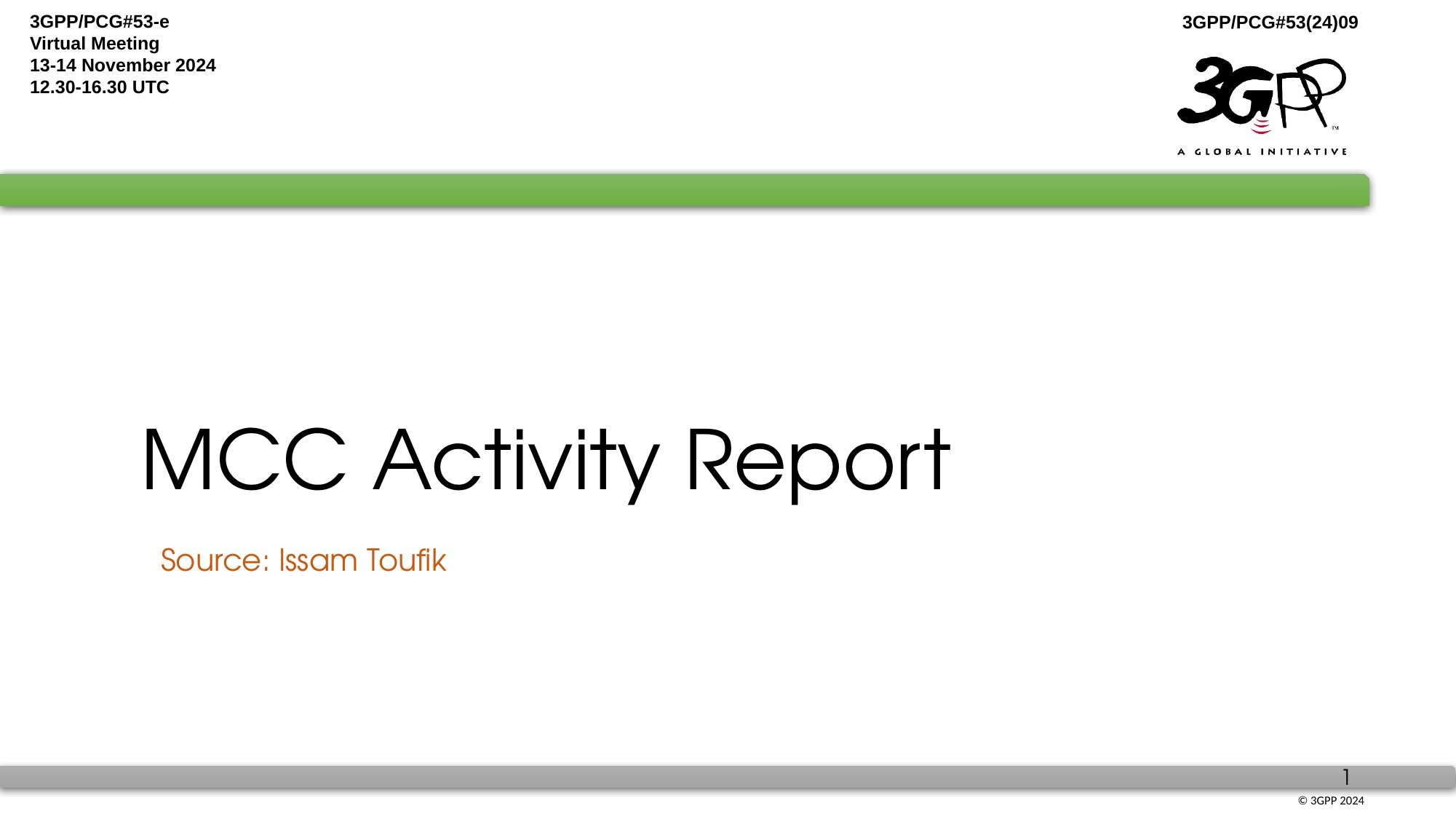

# MCC Activity Report
Source: Issam Toufik